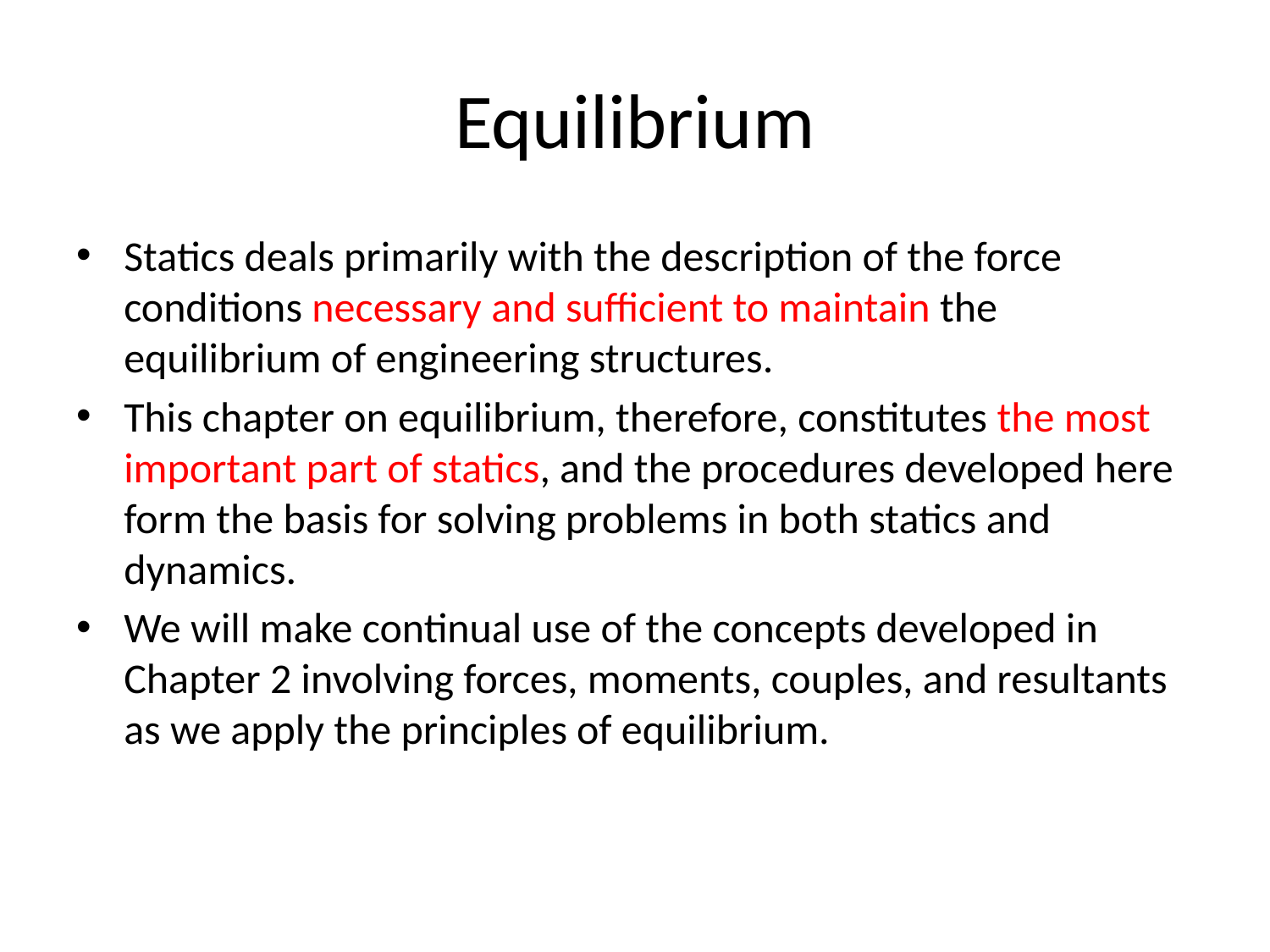

# Equilibrium
Statics deals primarily with the description of the force conditions necessary and sufficient to maintain the equilibrium of engineering structures.
This chapter on equilibrium, therefore, constitutes the most important part of statics, and the procedures developed here form the basis for solving problems in both statics and dynamics.
We will make continual use of the concepts developed in Chapter 2 involving forces, moments, couples, and resultants as we apply the principles of equilibrium.